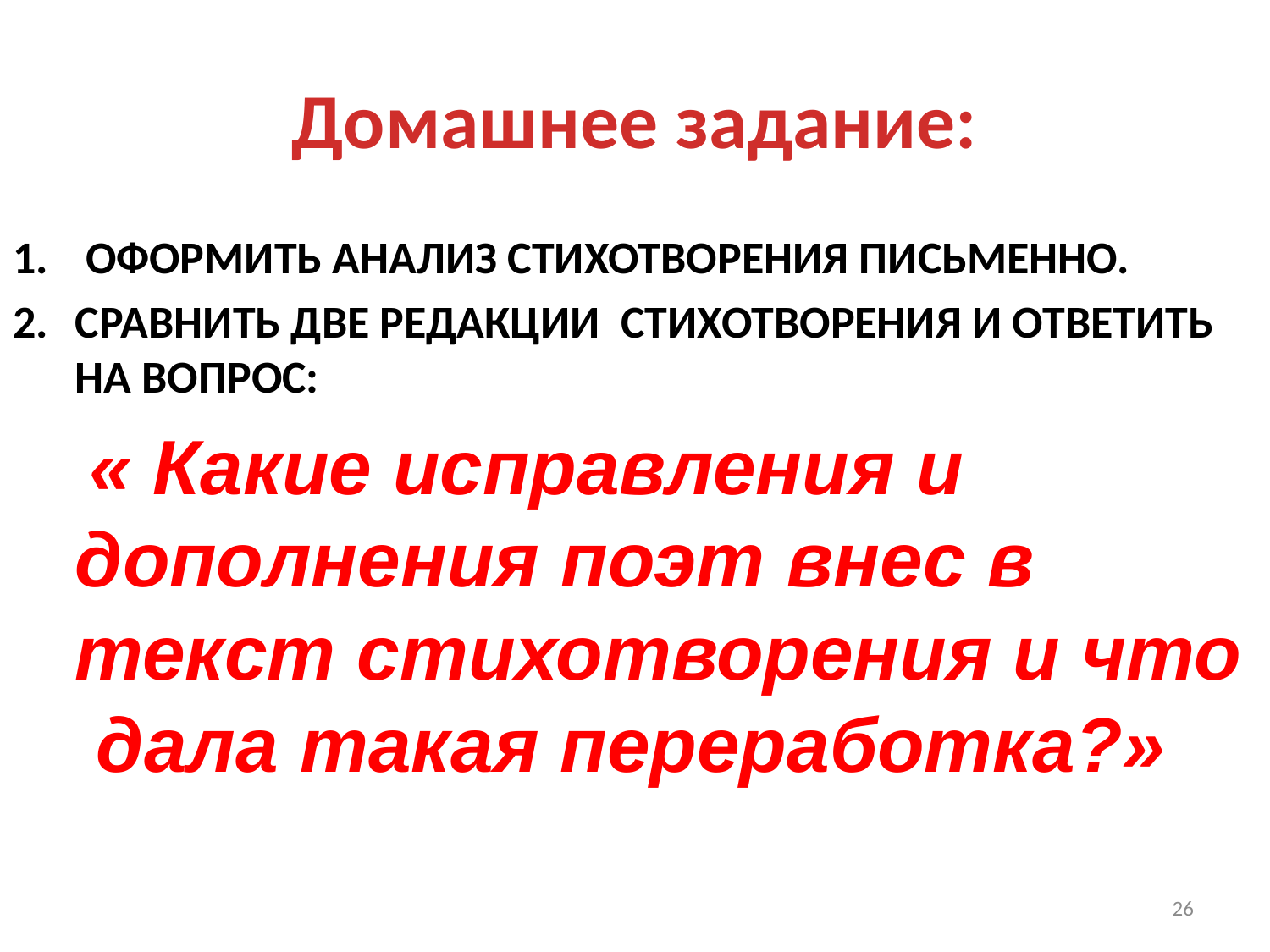

# Домашнее задание:
 оформить анализ стихотворения письменно.
Сравнить две редакции  стихотворения и ответить на вопрос:
    « Какие исправления и дополнения поэт внес в текст стихотворения и что  дала такая переработка?»

26